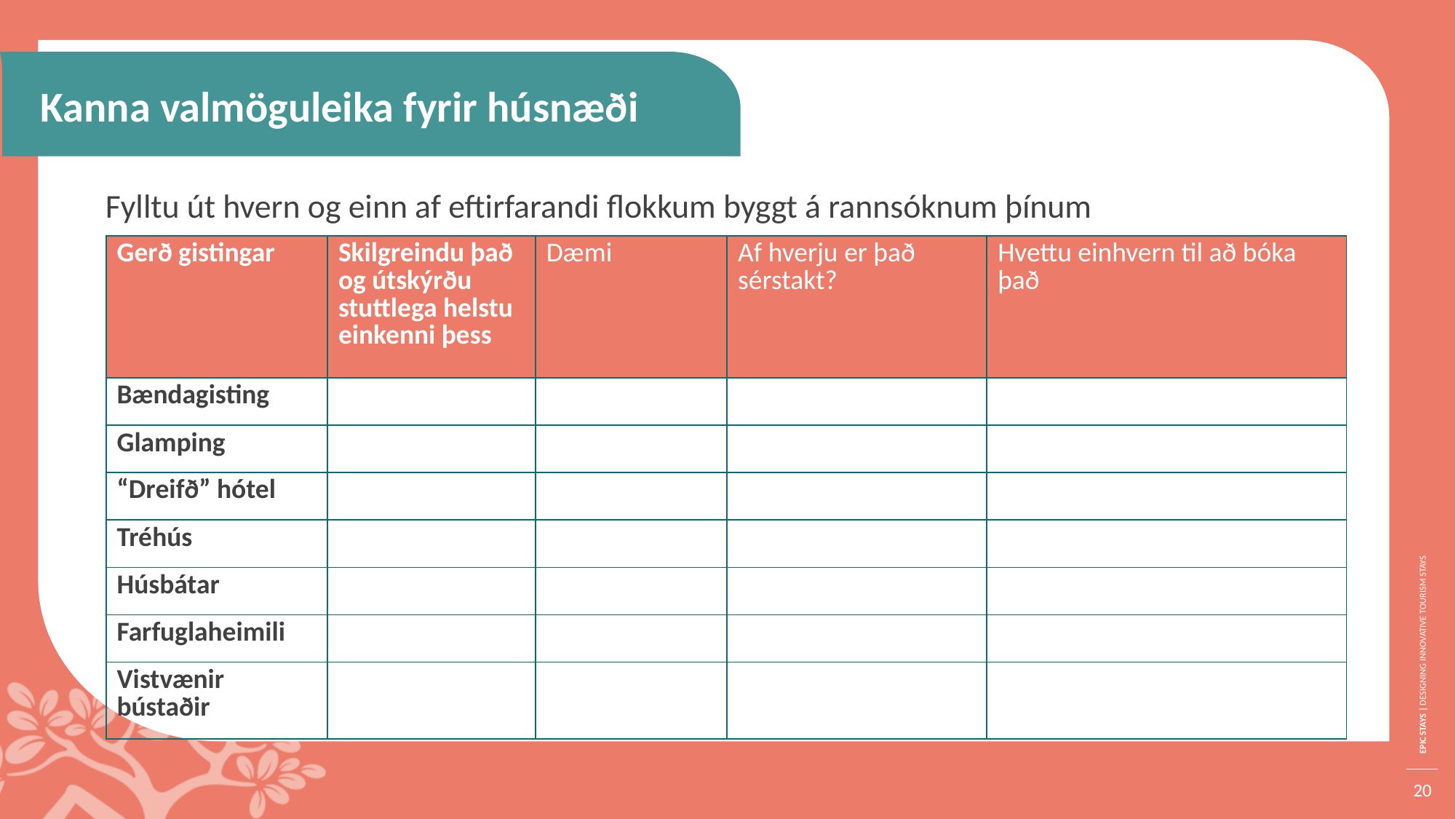

Kanna valmöguleika fyrir húsnæði
Fylltu út hvern og einn af eftirfarandi flokkum byggt á rannsóknum þínum
| Gerð gistingar | Skilgreindu það og útskýrðu stuttlega helstu einkenni þess | Dæmi | Af hverju er það sérstakt? | Hvettu einhvern til að bóka það |
| --- | --- | --- | --- | --- |
| Bændagisting |  |  |  |  |
| Glamping |  |  |  |  |
| “Dreifð” hótel |  |  |  |  |
| Tréhús |  |  |  |  |
| Húsbátar |  |  |  |  |
| Farfuglaheimili |  |  |  |  |
| Vistvænir bústaðir |  |  |  |  |
20